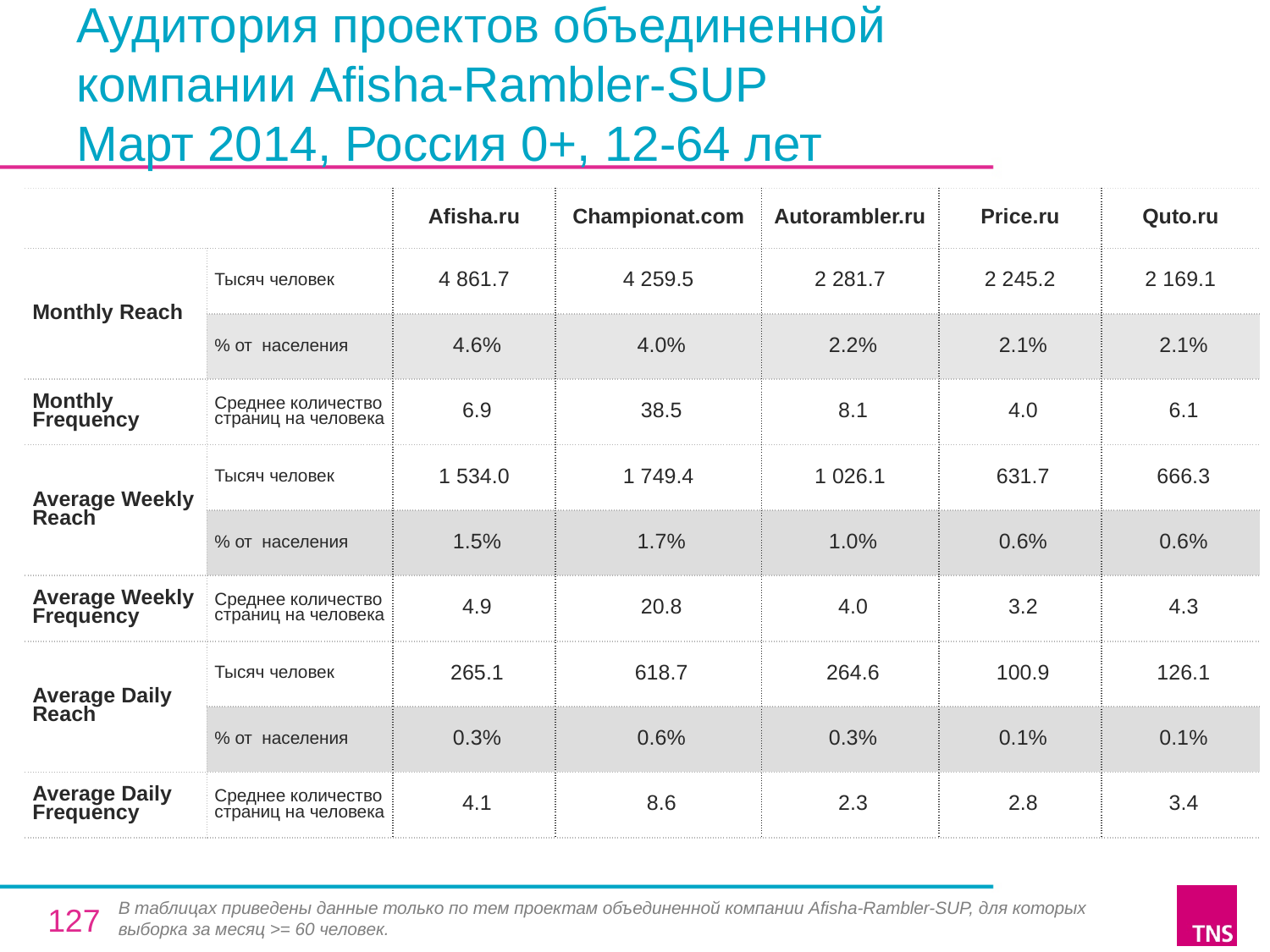

# Аудитория проектов объединенной
компании Afisha-Rambler-SUP
Март 2014, Россия 0+, 12-64 лет
|  |  | Afisha.ru | Championat.com | Autorambler.ru | Price.ru | Quto.ru |
| --- | --- | --- | --- | --- | --- | --- |
| Monthly Reach | Тысяч человек | 4 861.7 | 4 259.5 | 2 281.7 | 2 245.2 | 2 169.1 |
|  | % от населения | 4.6% | 4.0% | 2.2% | 2.1% | 2.1% |
| Monthly Frequency | Среднее количество страниц на человека | 6.9 | 38.5 | 8.1 | 4.0 | 6.1 |
| Average Weekly Reach | Тысяч человек | 1 534.0 | 1 749.4 | 1 026.1 | 631.7 | 666.3 |
|  | % от населения | 1.5% | 1.7% | 1.0% | 0.6% | 0.6% |
| Average Weekly Frequency | Среднее количество страниц на человека | 4.9 | 20.8 | 4.0 | 3.2 | 4.3 |
| Average Daily Reach | Тысяч человек | 265.1 | 618.7 | 264.6 | 100.9 | 126.1 |
|  | % от населения | 0.3% | 0.6% | 0.3% | 0.1% | 0.1% |
| Average Daily Frequency | Среднее количество страниц на человека | 4.1 | 8.6 | 2.3 | 2.8 | 3.4 |
В таблицах приведены данные только по тем проектам объединенной компании Afisha-Rambler-SUP, для которых выборка за месяц >= 60 человек.
127